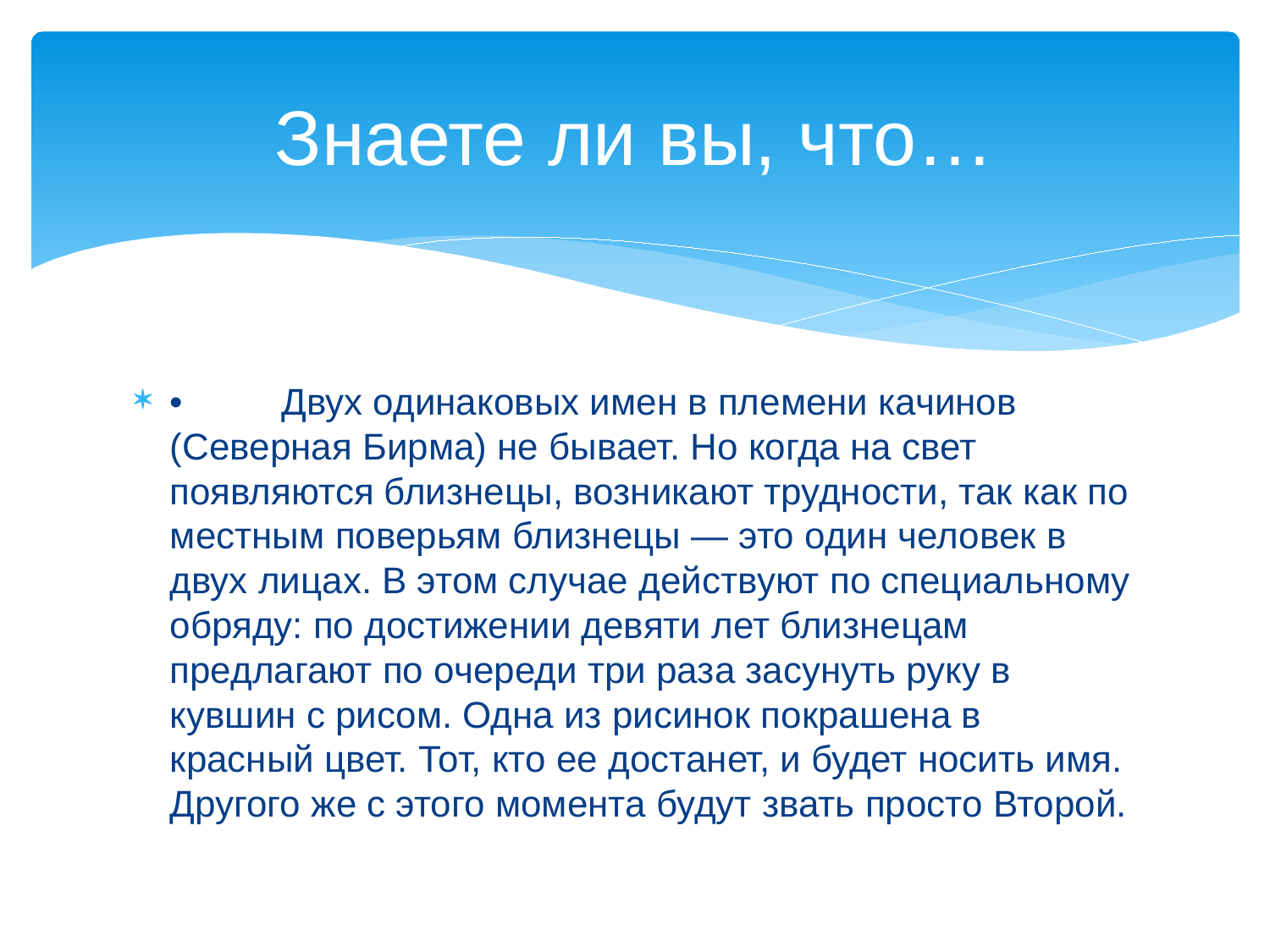

# Знаете ли вы, что…
•	Двух одинаковых имен в племени качинов (Северная Бирма) не бывает. Но когда на свет появляются близнецы, возникают трудности, так как по местным поверьям близнецы — это один человек в двух лицах. В этом случае действуют по специальному обряду: по достижении девяти лет близнецам предлагают по очереди три раза засунуть руку в кувшин с рисом. Одна из рисинок покрашена в красный цвет. Тот, кто ее достанет, и будет носить имя. Другого же с этого момента будут звать просто Второй.